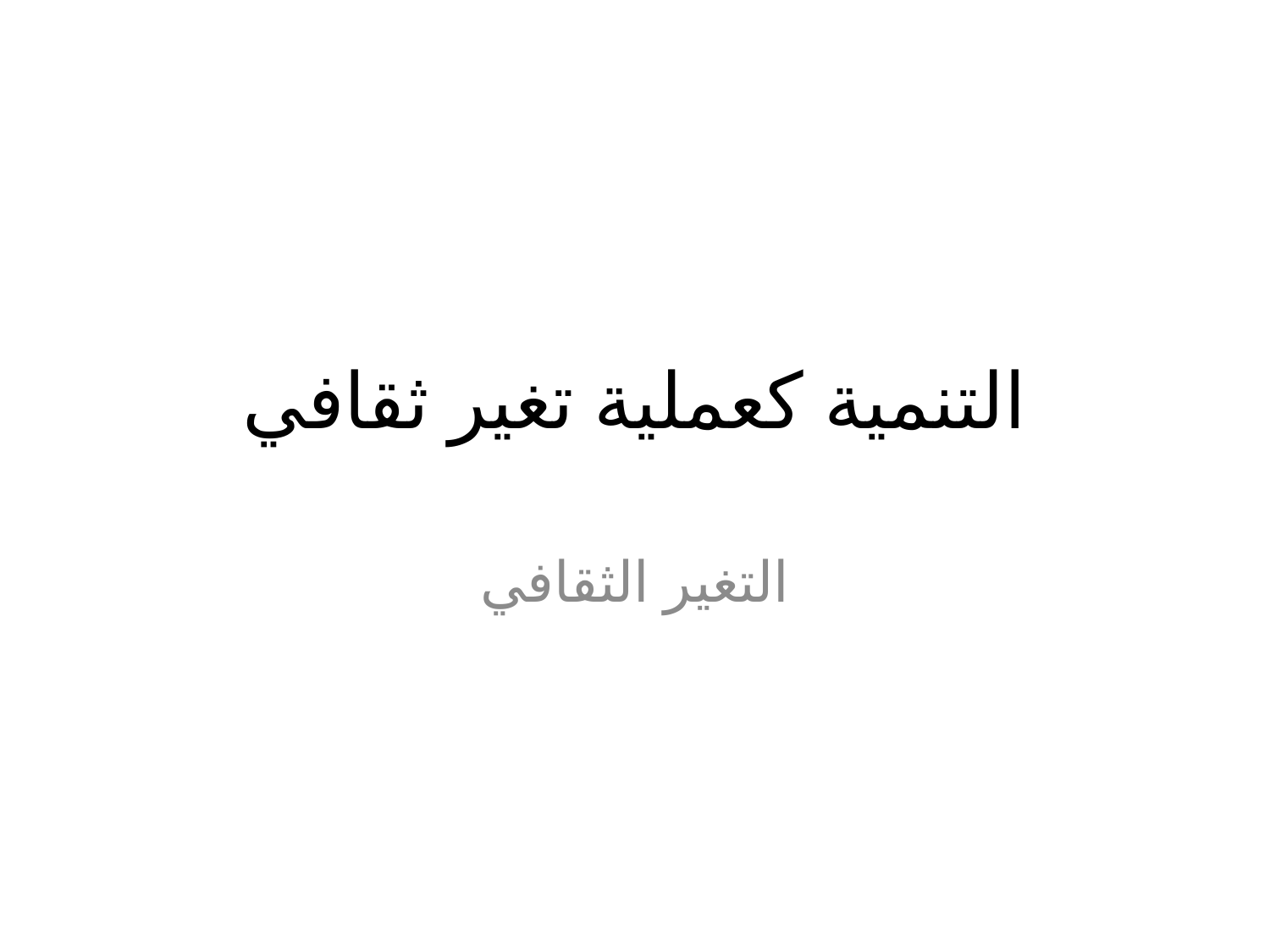

# التنمية كعملية تغير ثقافي
التغير الثقافي